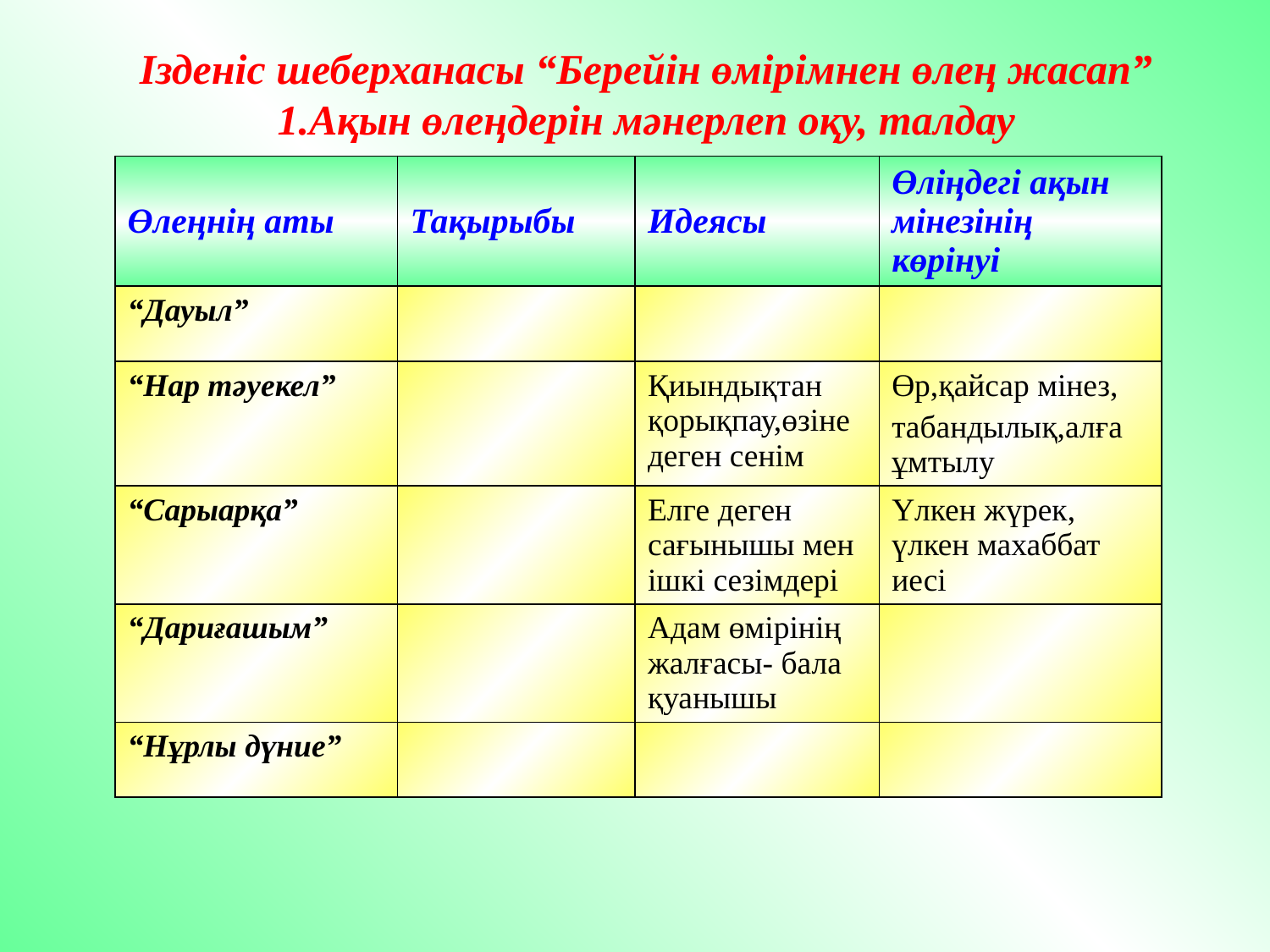

Ізденіс шеберханасы “Берейін өмірімнен өлең жасап”
1.Ақын өлеңдерін мәнерлеп оқу, талдау
| Өлеңнің аты | Тақырыбы | Идеясы | Өліңдегі ақын мінезінің көрінуі |
| --- | --- | --- | --- |
| “Дауыл” |  |  |  |
| “Нар тәуекел” |  | Қиындықтан қорықпау,өзіне деген сенім | Өр,қайсар мінез, табандылық,алға ұмтылу |
| “Сарыарқа” |  | Елге деген сағынышы мен ішкі сезімдері | Үлкен жүрек, үлкен махаббат иесі |
| “Дариғашым” |  | Адам өмірінің жалғасы- бала қуанышы |  |
| “Нұрлы дүние” |  |  |  |